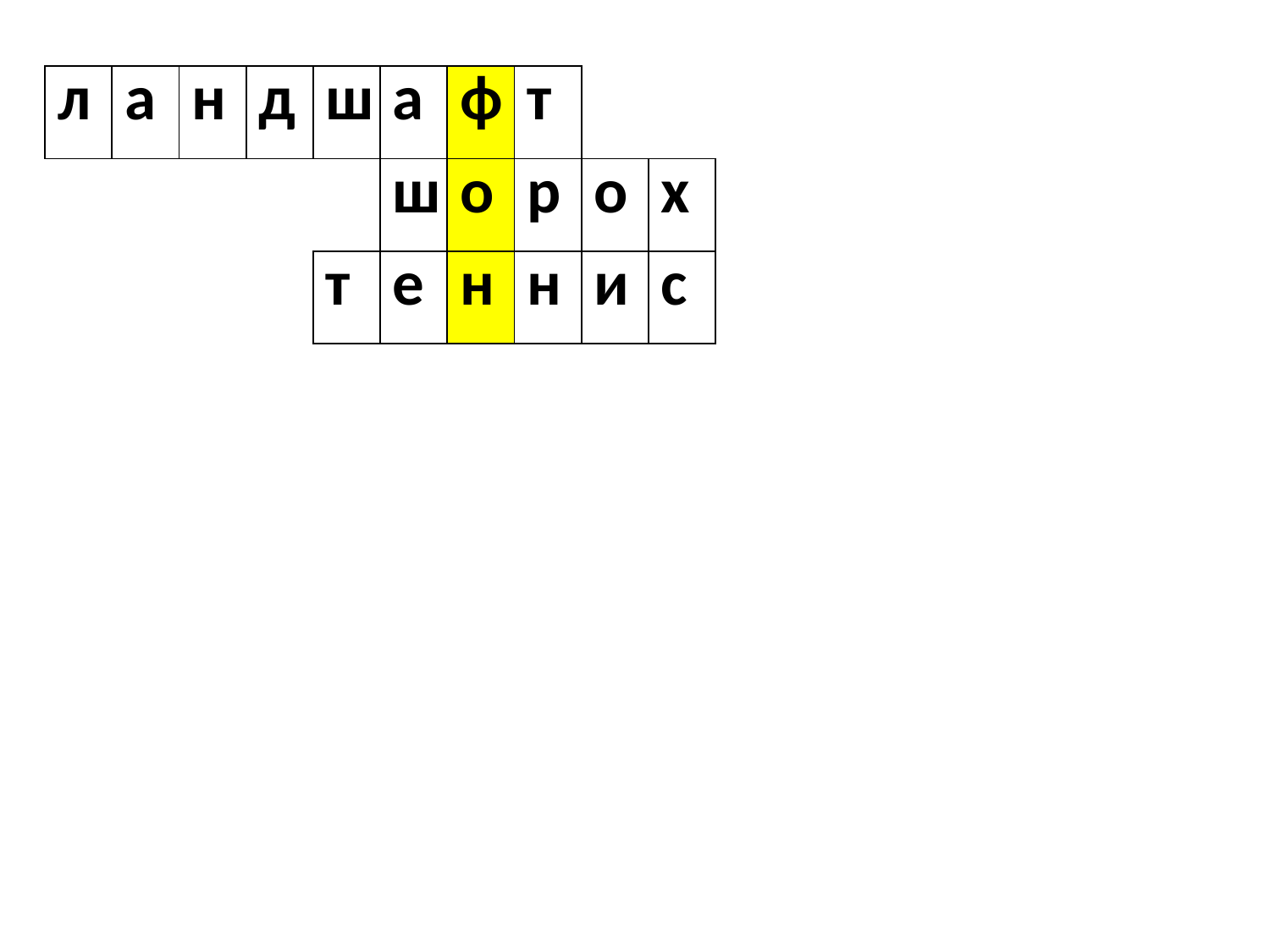

| л | а | н | д | ш | а | ф | т |  |  |  |  |  |  |  |  |  |
| --- | --- | --- | --- | --- | --- | --- | --- | --- | --- | --- | --- | --- | --- | --- | --- | --- |
|  |  |  |  |  | ш | о | р | о | х |  |  |  |  |  |  |  |
|  |  |  |  | т | е | н | н | и | с |  |  |  |  |  |  |  |
|  |  |  |  |  |  |  |  |  |  |  |  |  |  |  |  |  |
|  |  |  |  |  |  |  |  |  |  |  |  |  |  |  |  |  |
|  |  |  |  |  |  |  |  |  |  |  |  |  |  |  |  |  |
|  |  |  |  |  |  |  |  |  |  |  |  |  |  |  |  |  |
|  |  |  |  |  |  |  |  |  |  |  |  |  |  |  |  |  |